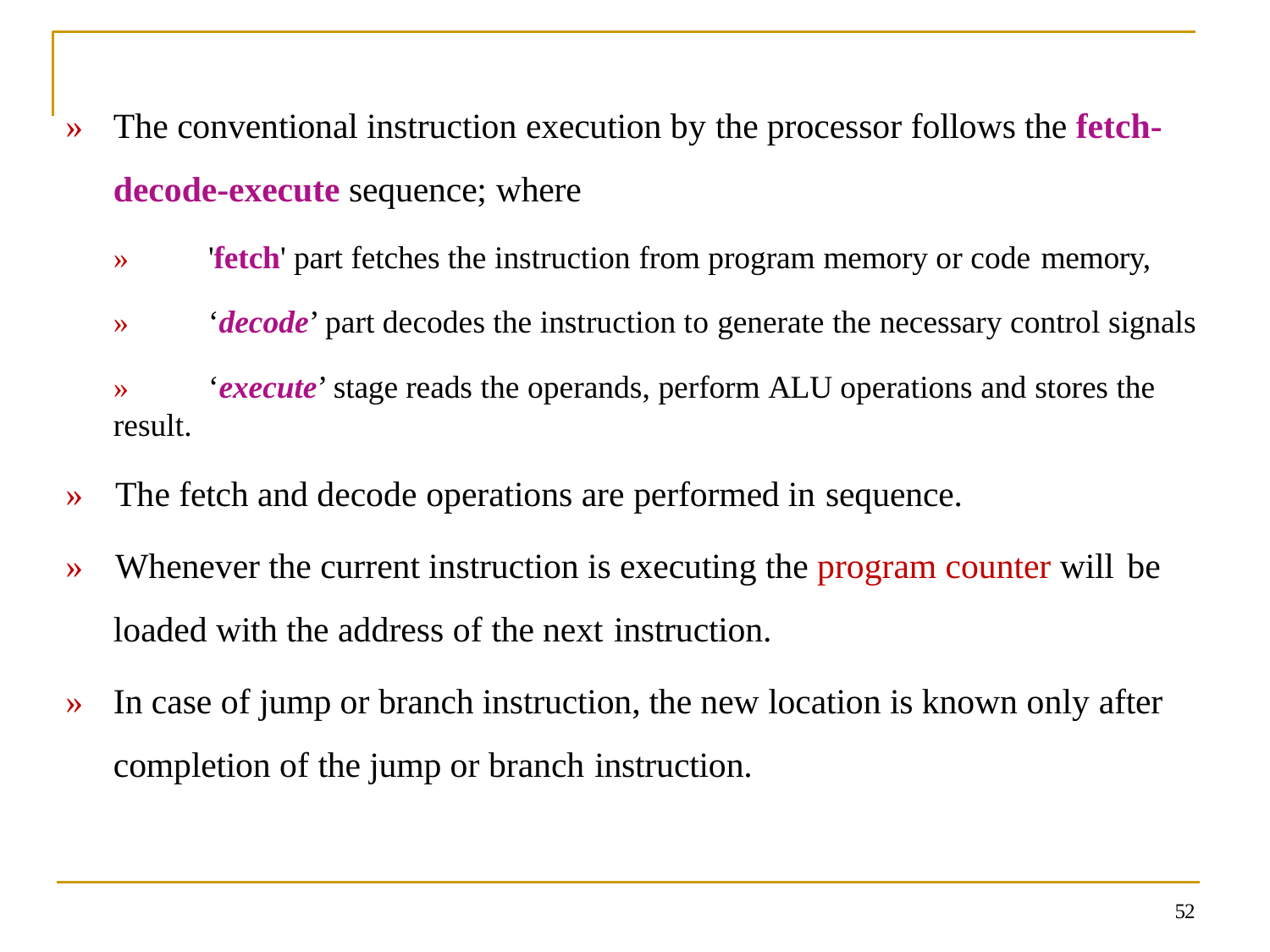

# »	The conventional instruction execution by the processor follows the fetch-  decode-execute sequence; where
»	'fetch' part fetches the instruction from program memory or code memory,
»	‘decode’ part decodes the instruction to generate the necessary control signals
»	‘execute’ stage reads the operands, perform ALU operations and stores the result.
»	The fetch and decode operations are performed in sequence.
»	Whenever the current instruction is executing the program counter will be
loaded with the address of the next instruction.
»	In case of jump or branch instruction, the new location is known only after  completion of the jump or branch instruction.

52